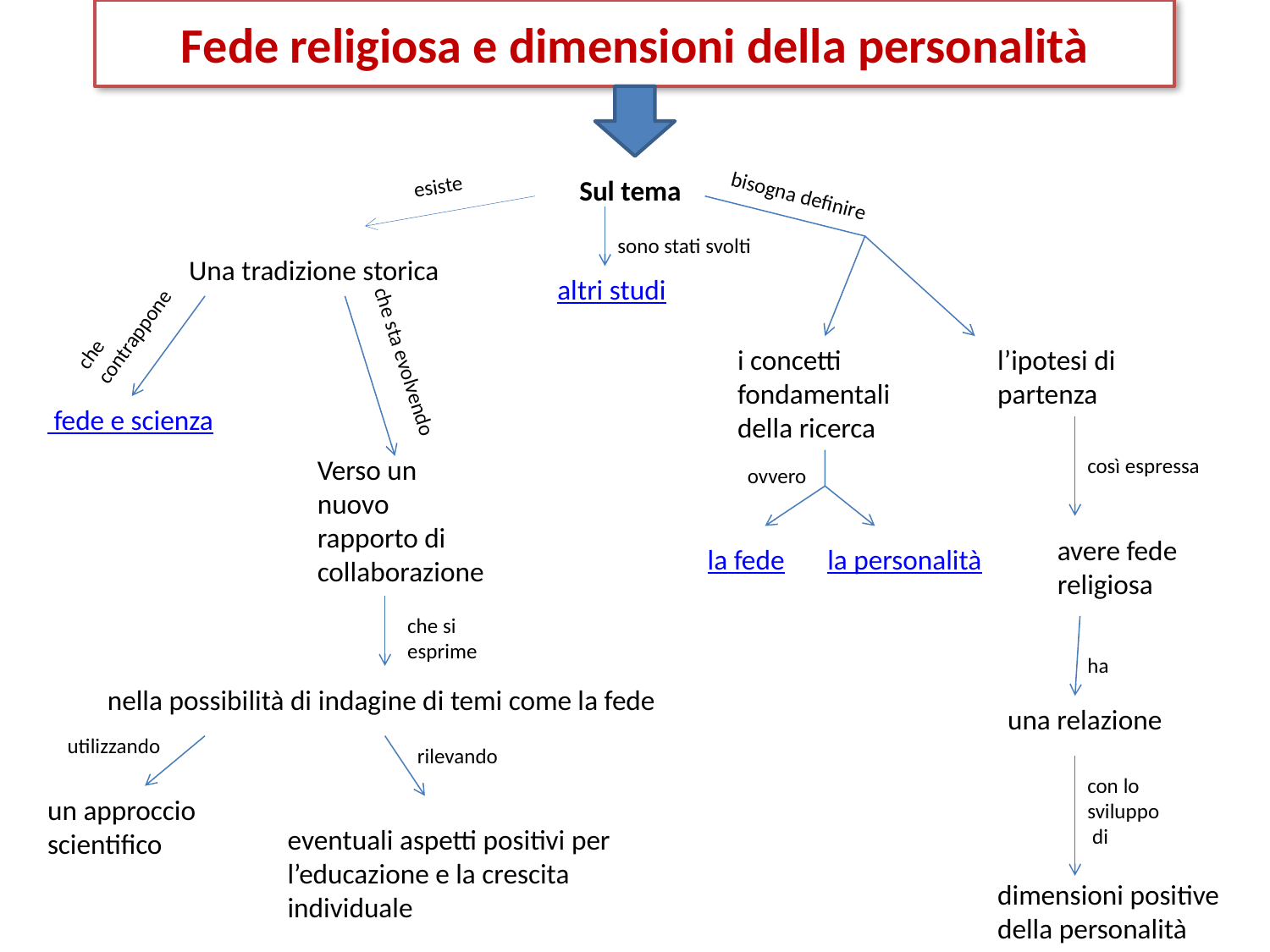

# Fede religiosa e dimensioni della personalità

esiste
        Sul tema

bisogna definire
sono stati svolti
Una tradizione storica
altri studi
che contrappone
i concetti fondamentali della ricerca
l’ipotesi di partenza
che sta evolvendo
 fede e scienza
Verso un nuovo rapporto di collaborazione
così espressa
ovvero
avere fede religiosa
la fede
la personalità
che si esprime
ha
nella possibilità di indagine di temi come la fede
una relazione
utilizzando
rilevando
con lo sviluppo
 di
un approccio scientifico
eventuali aspetti positivi per l’educazione e la crescita individuale
dimensioni positive della personalità